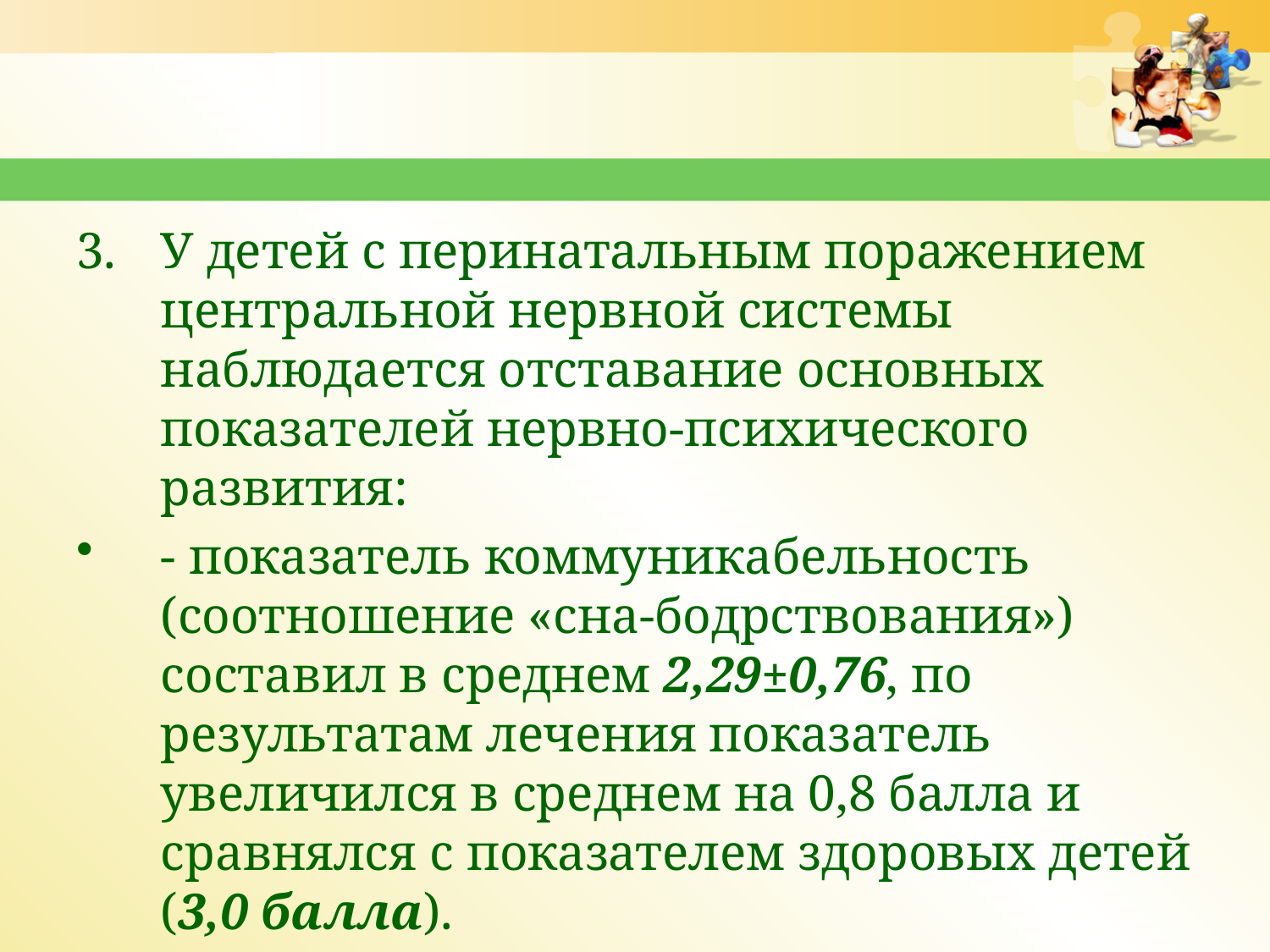

#
3.	У детей с перинатальным поражением центральной нервной системы наблюдается отставание основных показателей нервно-психического развития:
- показатель коммуникабельность (соотношение «сна-бодрствования») составил в среднем 2,29±0,76, по результатам лечения показатель увеличился в среднем на 0,8 балла и сравнялся с показателем здоровых детей (3,0 балла).